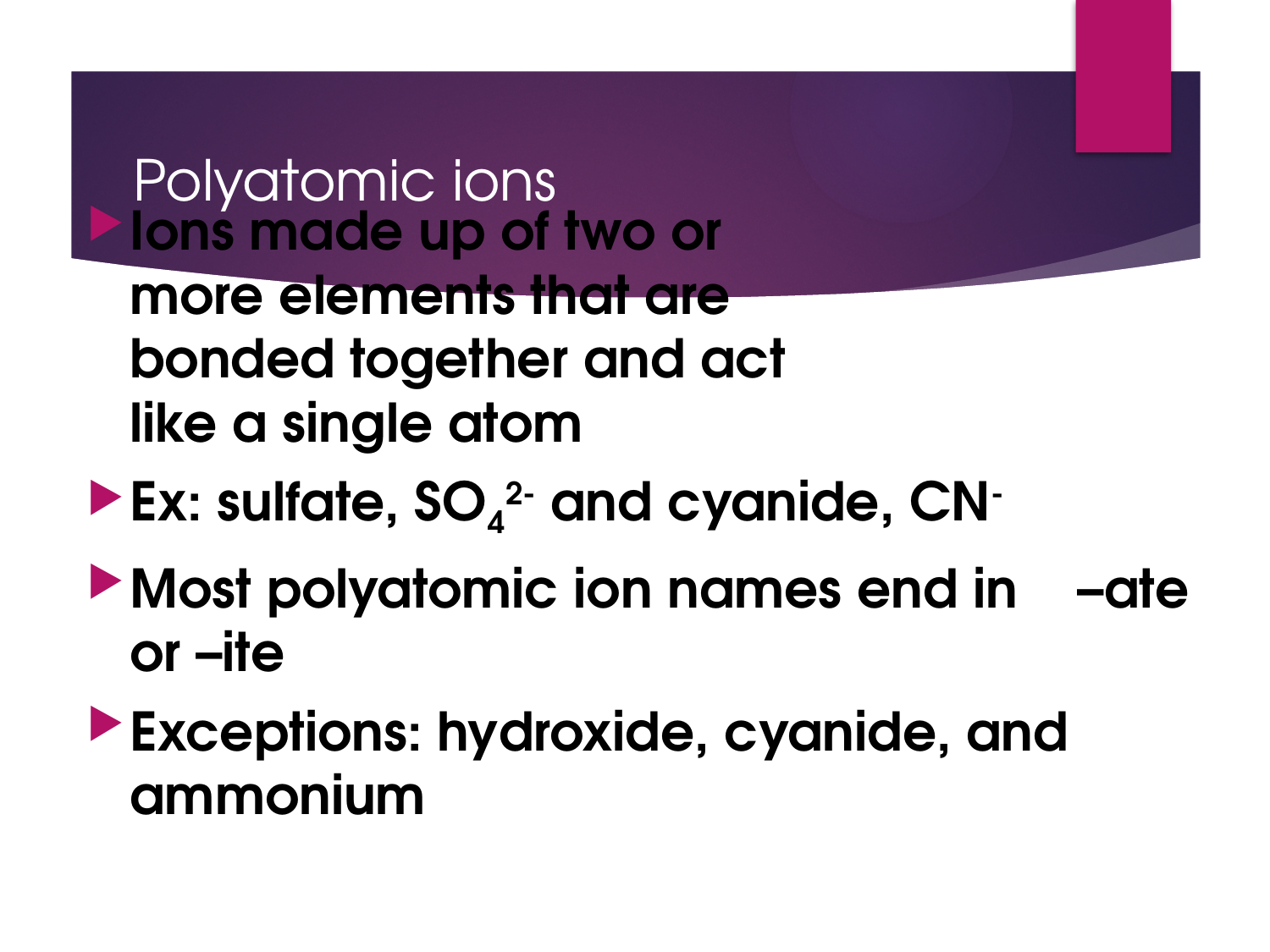

# Polyatomic ions
Ions made up of two or                             more elements that are                        bonded together and act                         like a single atom
Ex: sulfate, SO42- and cyanide, CN-
Most polyatomic ion names end in    –ate or –ite
Exceptions: hydroxide, cyanide, and ammonium